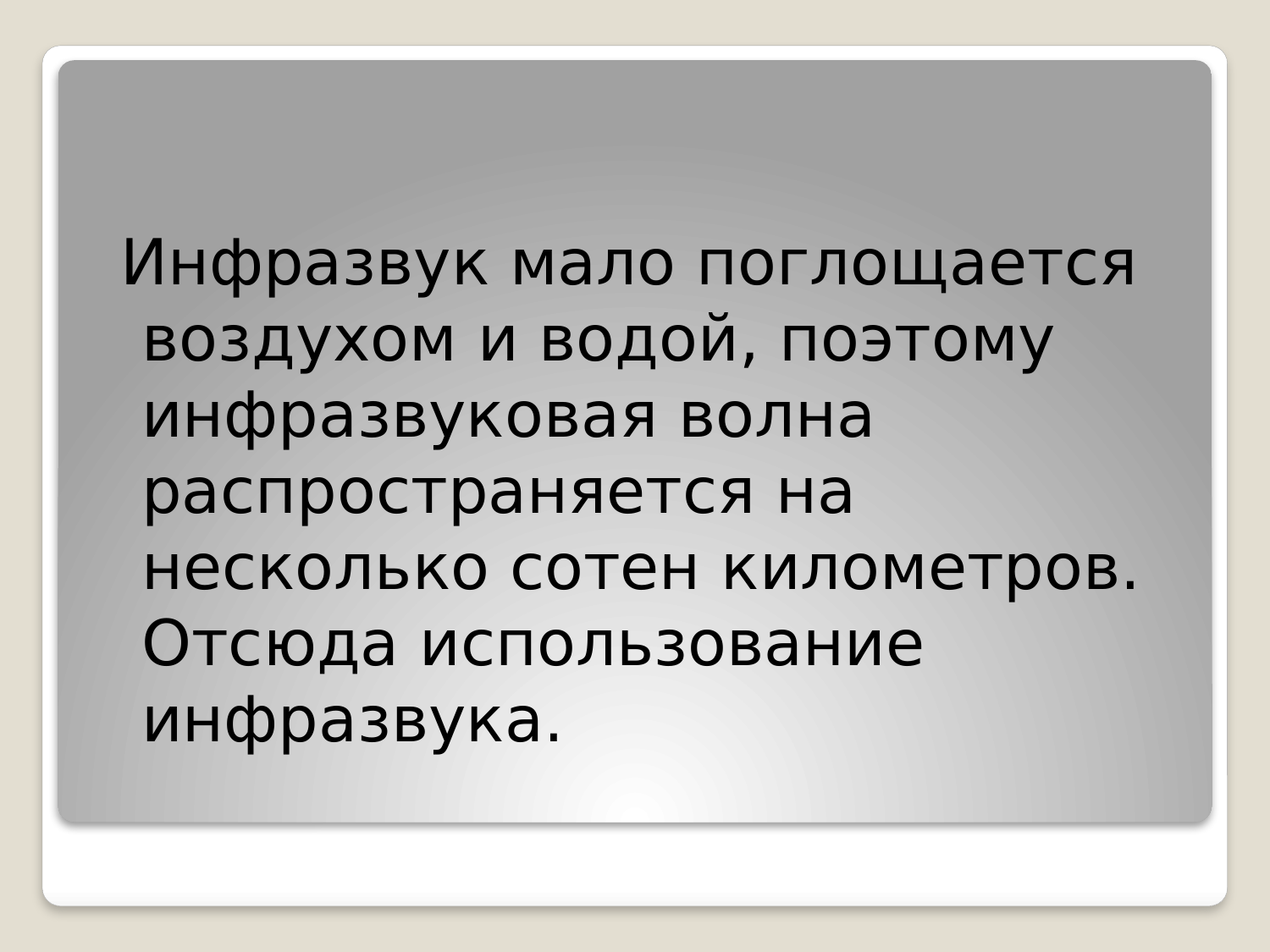

Инфразвук мало поглощается воздухом и водой, поэтому инфразвуковая волна распространяется на несколько сотен километров. Отсюда использование инфразвука.
#